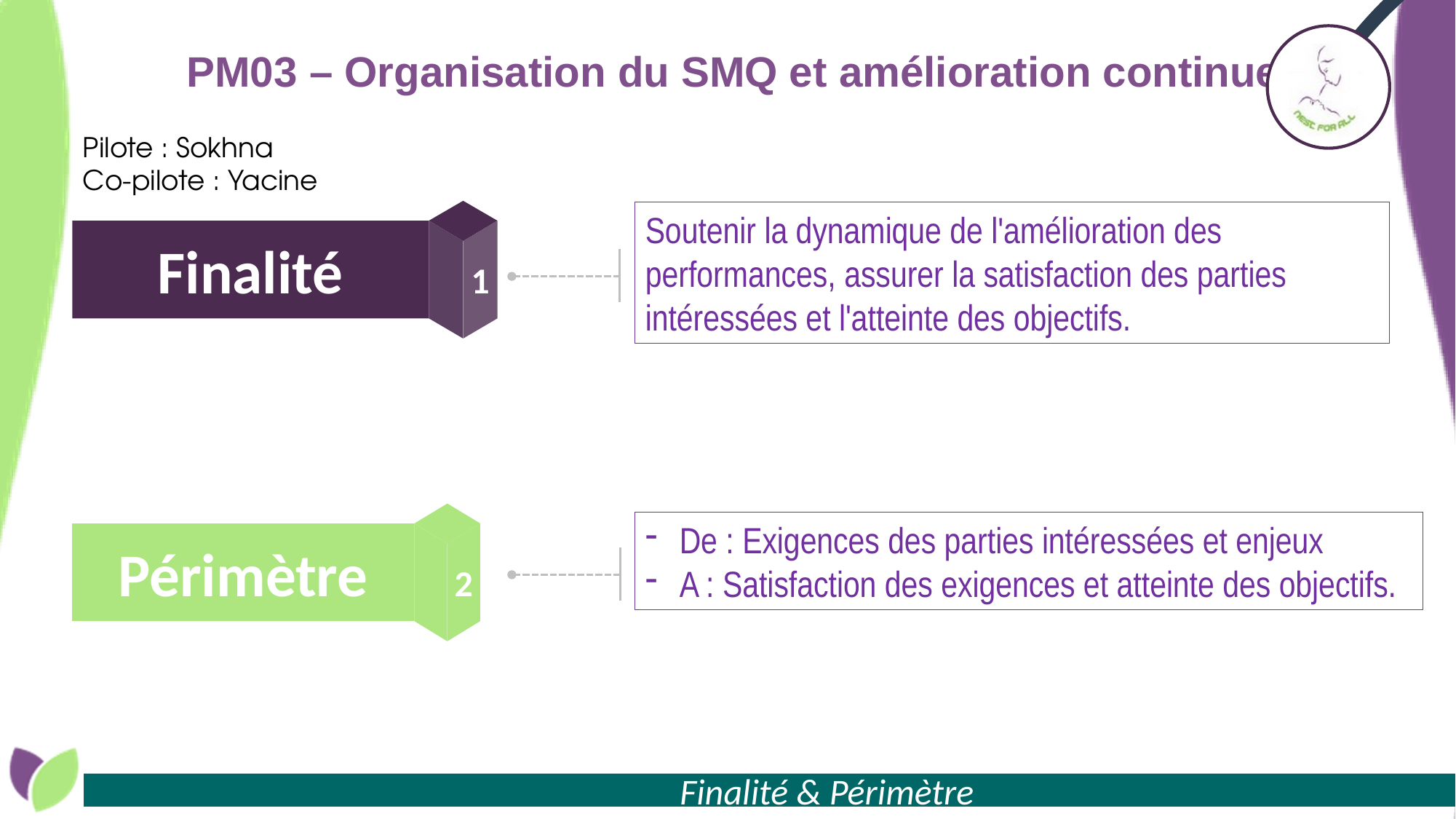

# PM03 – Organisation du SMQ et amélioration continue
Pilote : Sokhna
Co-pilote : Yacine

1
Finalité
Soutenir la dynamique de l'amélioration des performances, assurer la satisfaction des parties intéressées et l'atteinte des objectifs.

2
Périmètre
De : Exigences des parties intéressées et enjeux
A : Satisfaction des exigences et atteinte des objectifs.

  Finalité & Périmètre